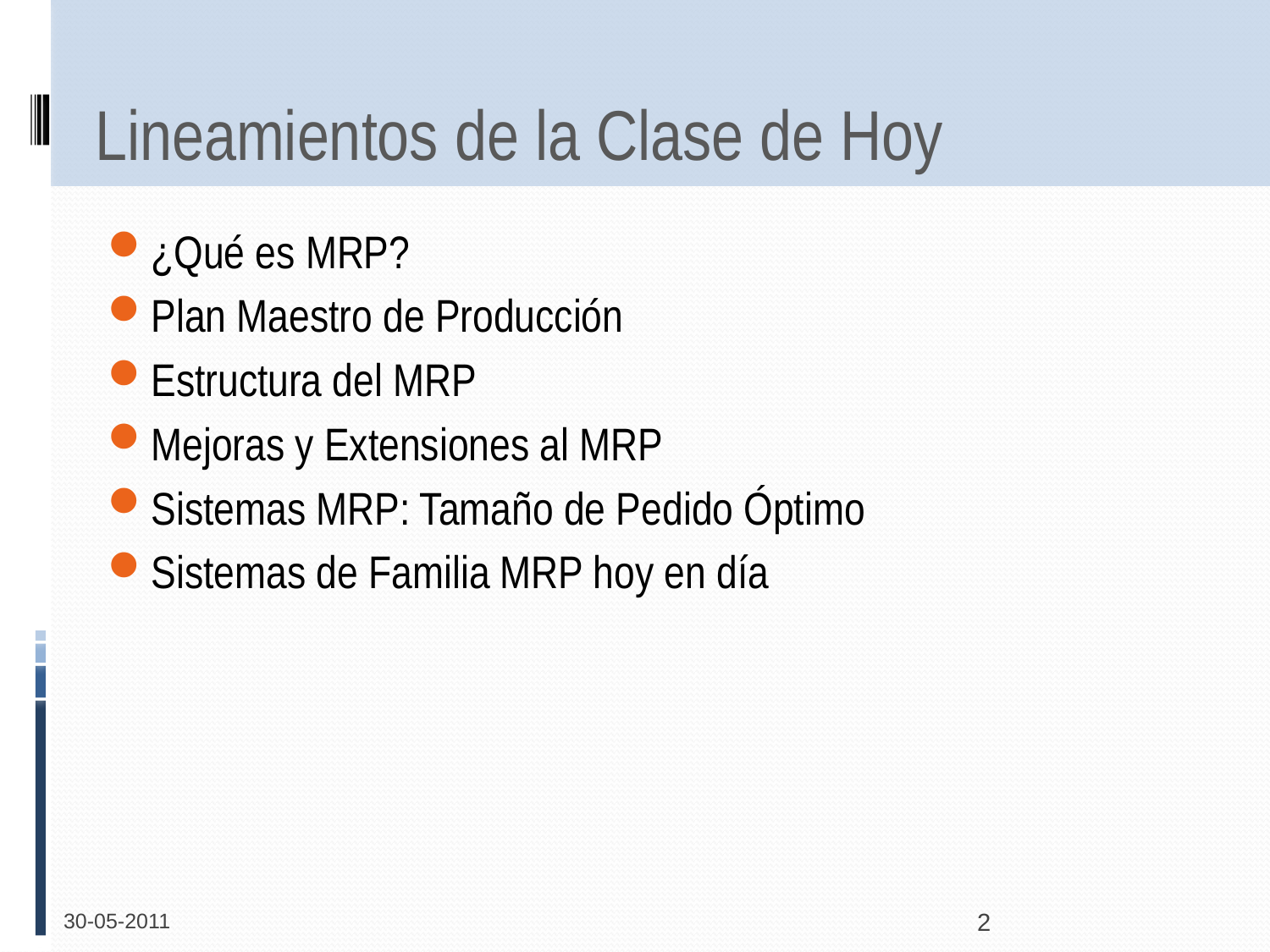

# Lineamientos de la Clase de Hoy
¿Qué es MRP?
Plan Maestro de Producción
Estructura del MRP
Mejoras y Extensiones al MRP
Sistemas MRP: Tamaño de Pedido Óptimo
Sistemas de Familia MRP hoy en día

30-05-2011
2